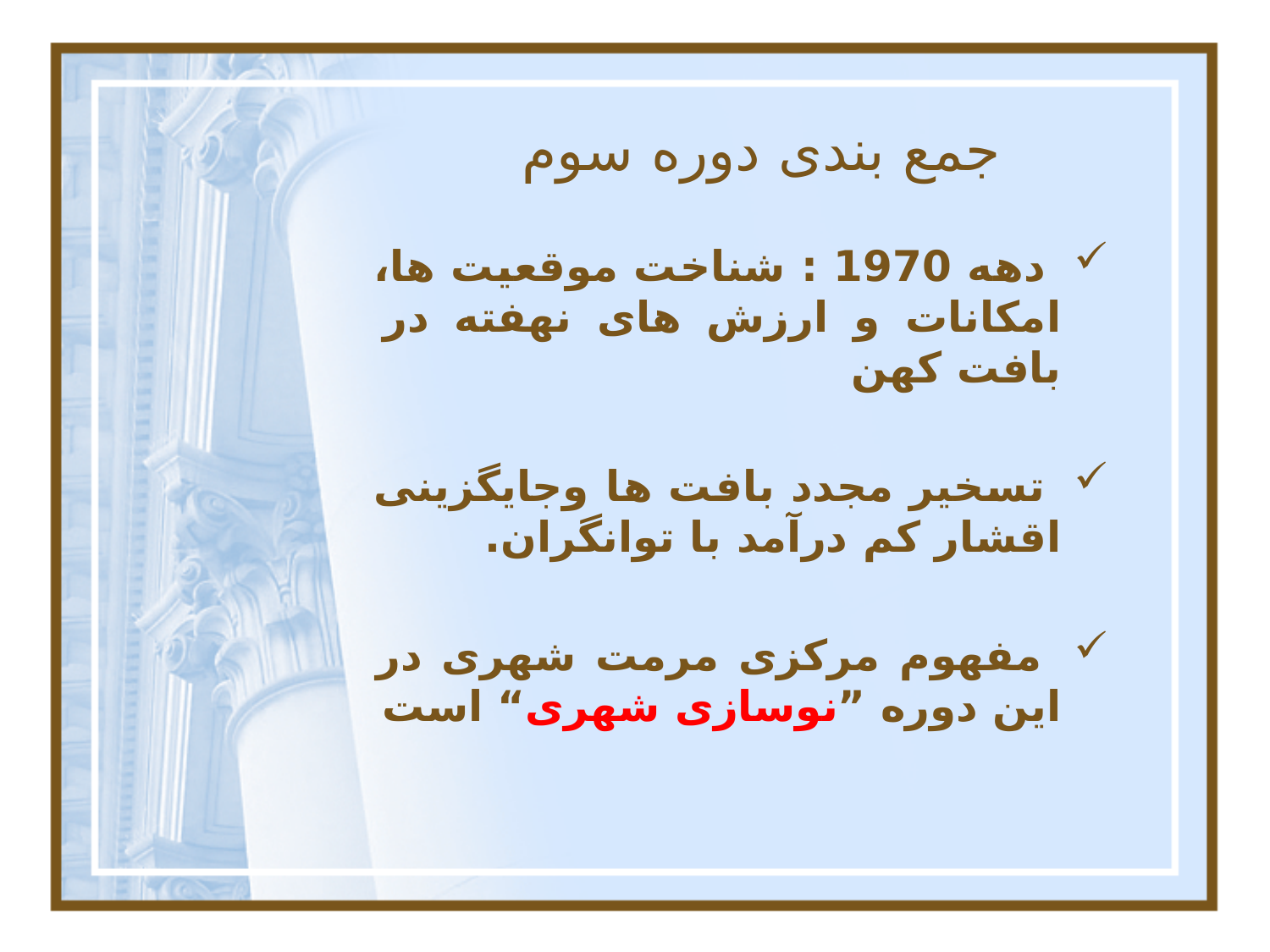

# جمع بندی دوره سوم
 دهه 1970 : شناخت موقعیت ها، امکانات و ارزش های نهفته در بافت کهن

 تسخیر مجدد بافت ها وجایگزینی اقشار کم درآمد با توانگران.

 مفهوم مرکزی مرمت شهری در این دوره ”نوسازی شهری“ است